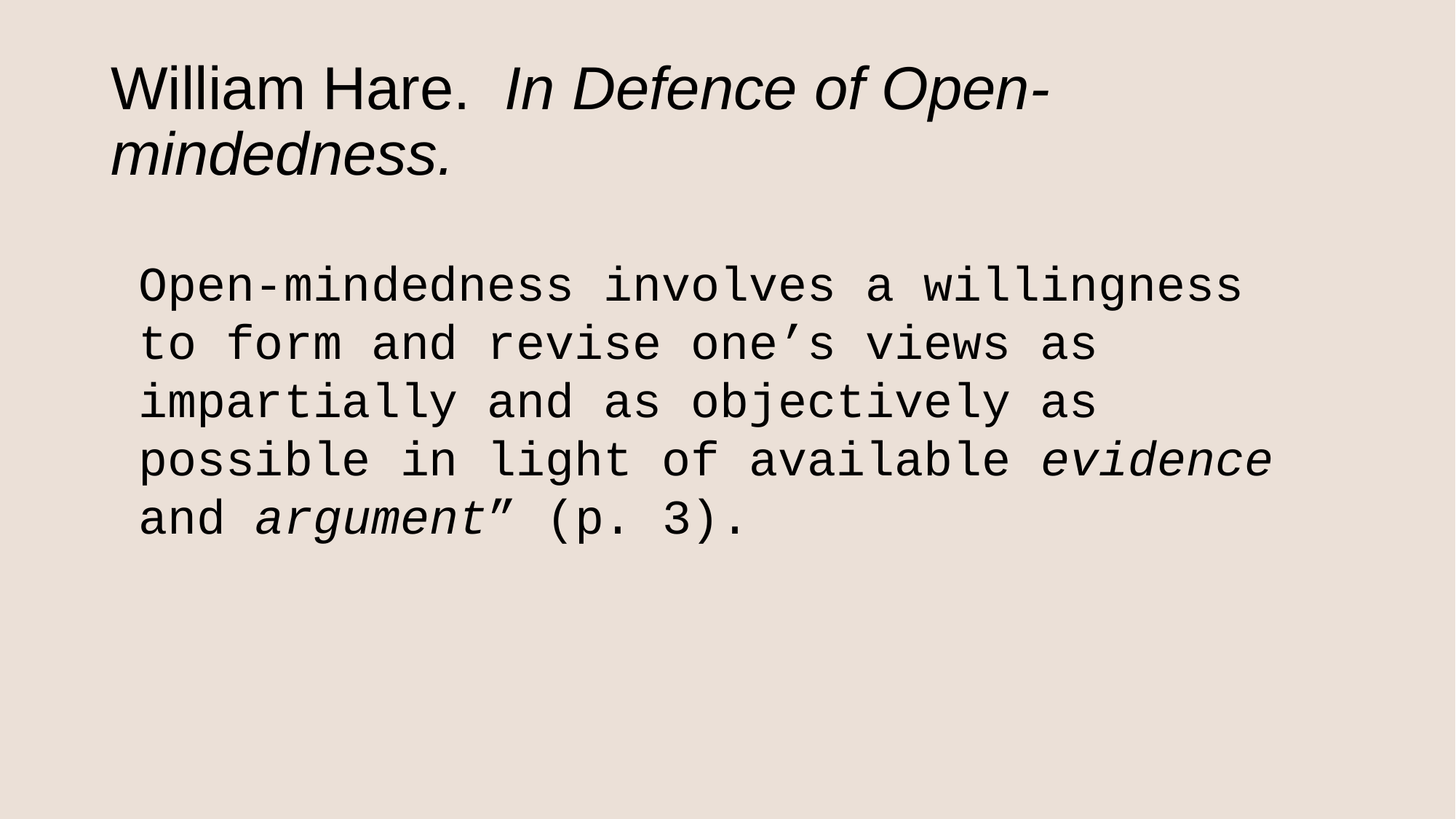

# William Hare.  In Defence of Open-mindedness.
Open-mindedness involves a willingness to form and revise one’s views as impartially and as objectively as possible in light of available evidence and argument” (p. 3).